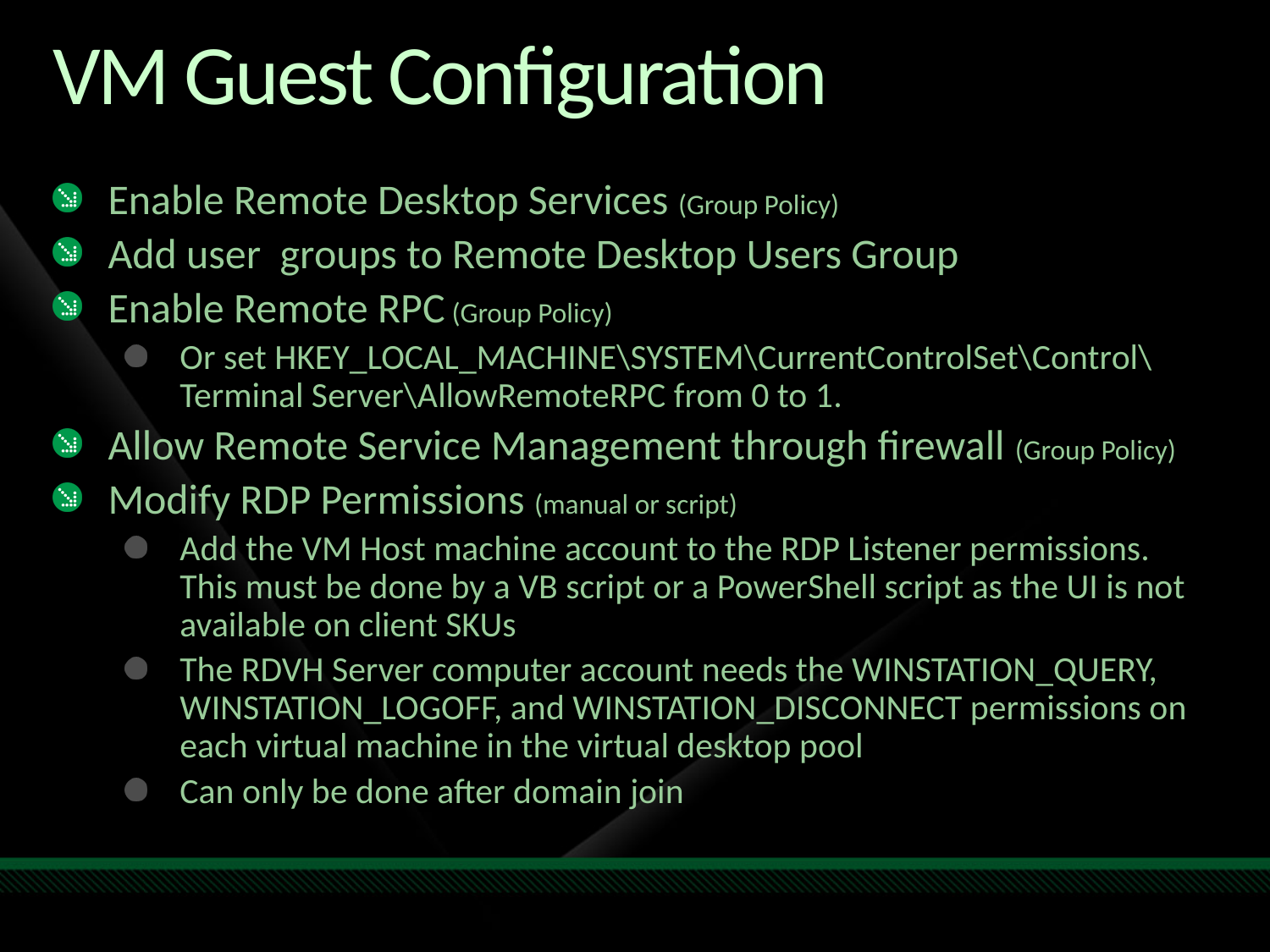

# VM Guest Configuration
Enable Remote Desktop Services (Group Policy)
Add user  groups to Remote Desktop Users Group
Enable Remote RPC (Group Policy)
Or set HKEY_LOCAL_MACHINE\SYSTEM\CurrentControlSet\Control\Terminal Server\AllowRemoteRPC from 0 to 1.
Allow Remote Service Management through firewall (Group Policy)
Modify RDP Permissions (manual or script)
Add the VM Host machine account to the RDP Listener permissions.  This must be done by a VB script or a PowerShell script as the UI is not available on client SKUs
The RDVH Server computer account needs the WINSTATION_QUERY, WINSTATION_LOGOFF, and WINSTATION_DISCONNECT permissions on each virtual machine in the virtual desktop pool
Can only be done after domain join